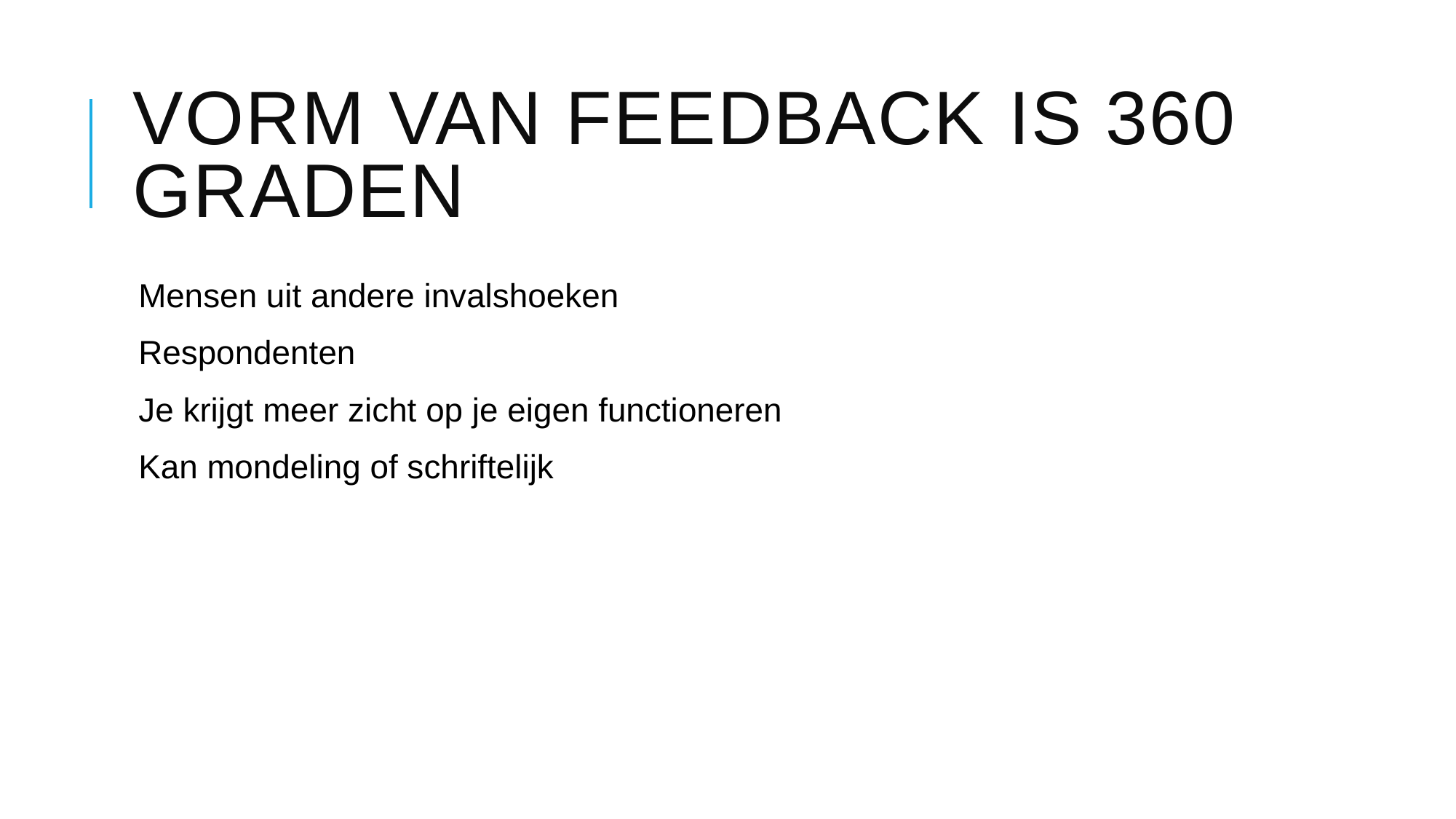

# Vorm van feedback is 360 graden
Mensen uit andere invalshoeken
Respondenten
Je krijgt meer zicht op je eigen functioneren
Kan mondeling of schriftelijk